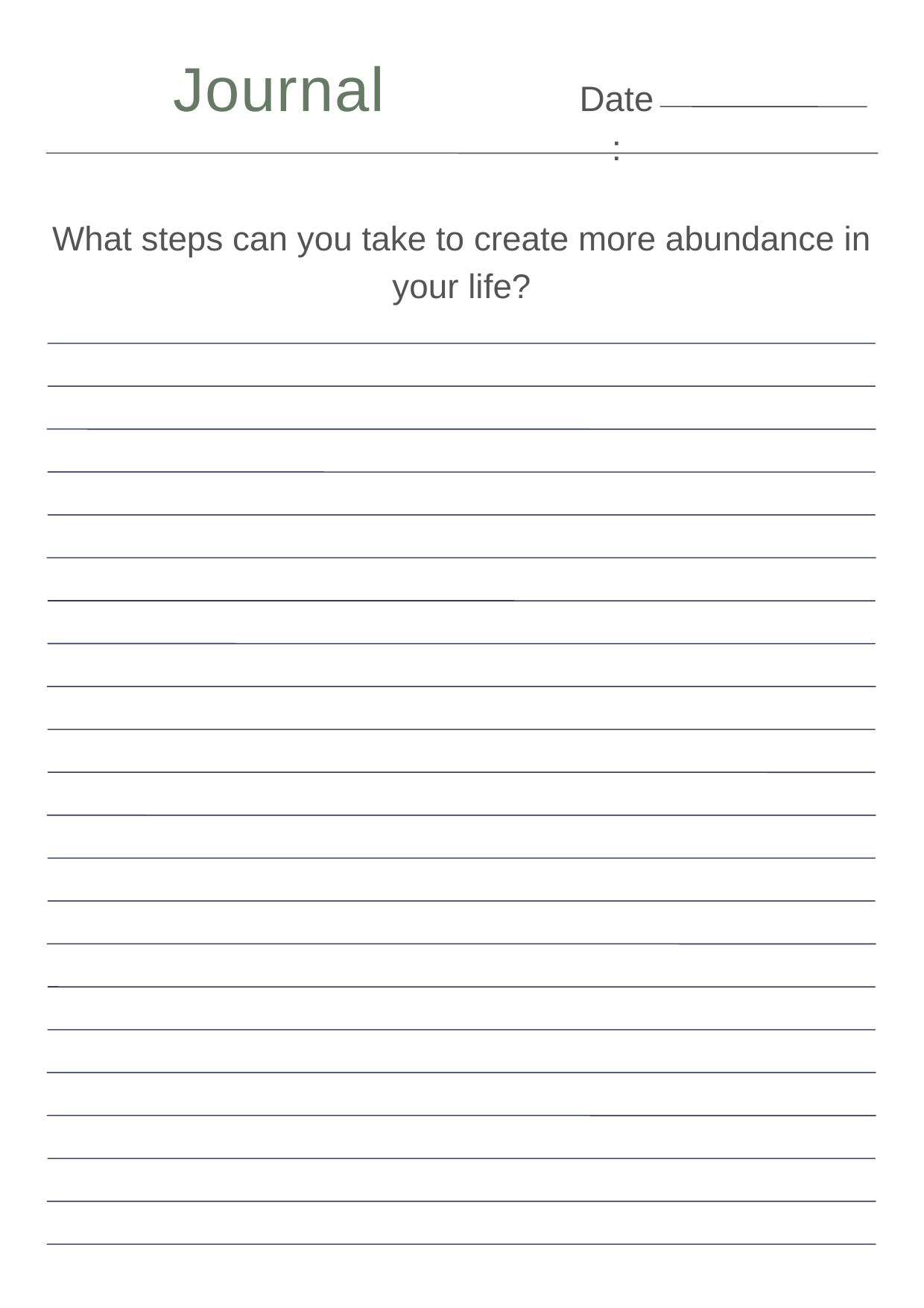

Journal
Date:

What steps can you take to create more abundance in your life?